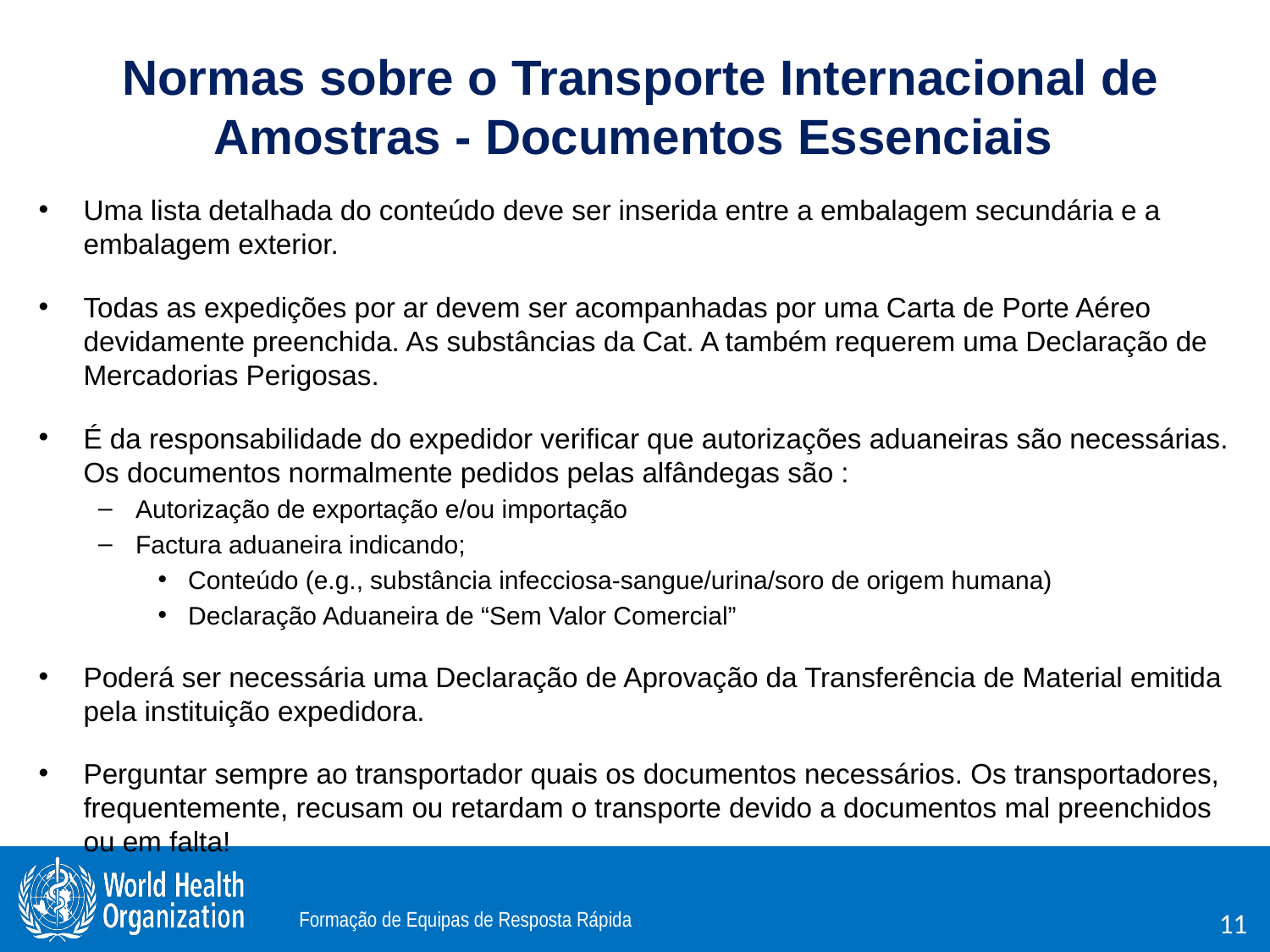

# Normas sobre o Transporte Internacional de Amostras - Documentos Essenciais
Uma lista detalhada do conteúdo deve ser inserida entre a embalagem secundária e a embalagem exterior.

Todas as expedições por ar devem ser acompanhadas por uma Carta de Porte Aéreo devidamente preenchida. As substâncias da Cat. A também requerem uma Declaração de Mercadorias Perigosas.

É da responsabilidade do expedidor verificar que autorizações aduaneiras são necessárias. Os documentos normalmente pedidos pelas alfândegas são :
Autorização de exportação e/ou importação
Factura aduaneira indicando;
Conteúdo (e.g., substância infecciosa-sangue/urina/soro de origem humana)
Declaração Aduaneira de “Sem Valor Comercial”

Poderá ser necessária uma Declaração de Aprovação da Transferência de Material emitida pela instituição expedidora.

Perguntar sempre ao transportador quais os documentos necessários. Os transportadores, frequentemente, recusam ou retardam o transporte devido a documentos mal preenchidos ou em falta!